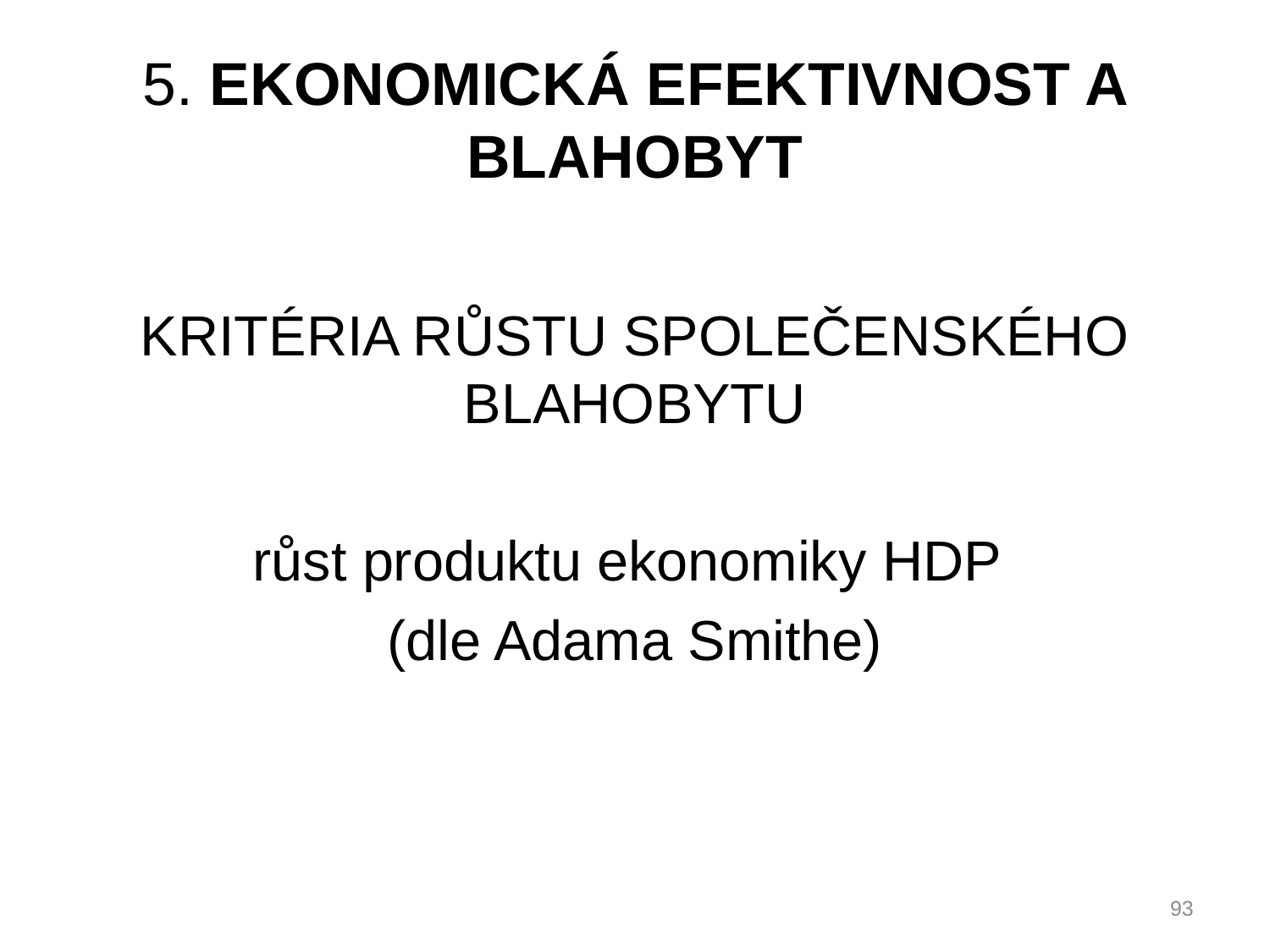

# 5. Ekonomická efektivnost a blahobyt

KRITÉRIA RŮSTU SPOLEČENSKÉHO BLAHOBYTU

růst produktu ekonomiky HDP
(dle Adama Smithe)

93